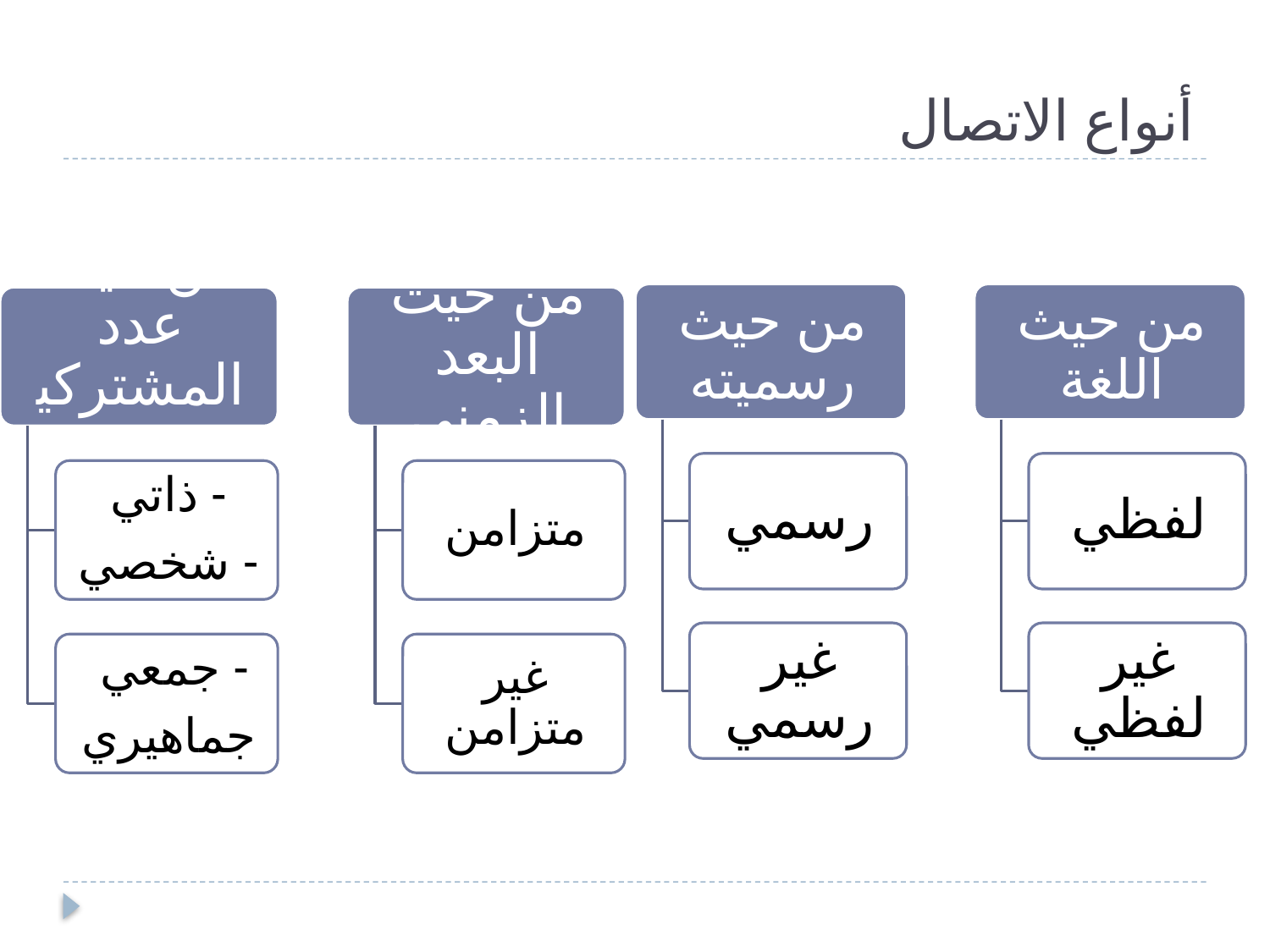

# أنواع الاتصال
من حيث رسميته
رسمي
غير رسمي
من حيث اللغة
لفظي
غير لفظي
من حيث عدد المشتركين
- ذاتي
- شخصي
- جمعي
جماهيري
من حيث البعد الزمني
متزامن
غير متزامن